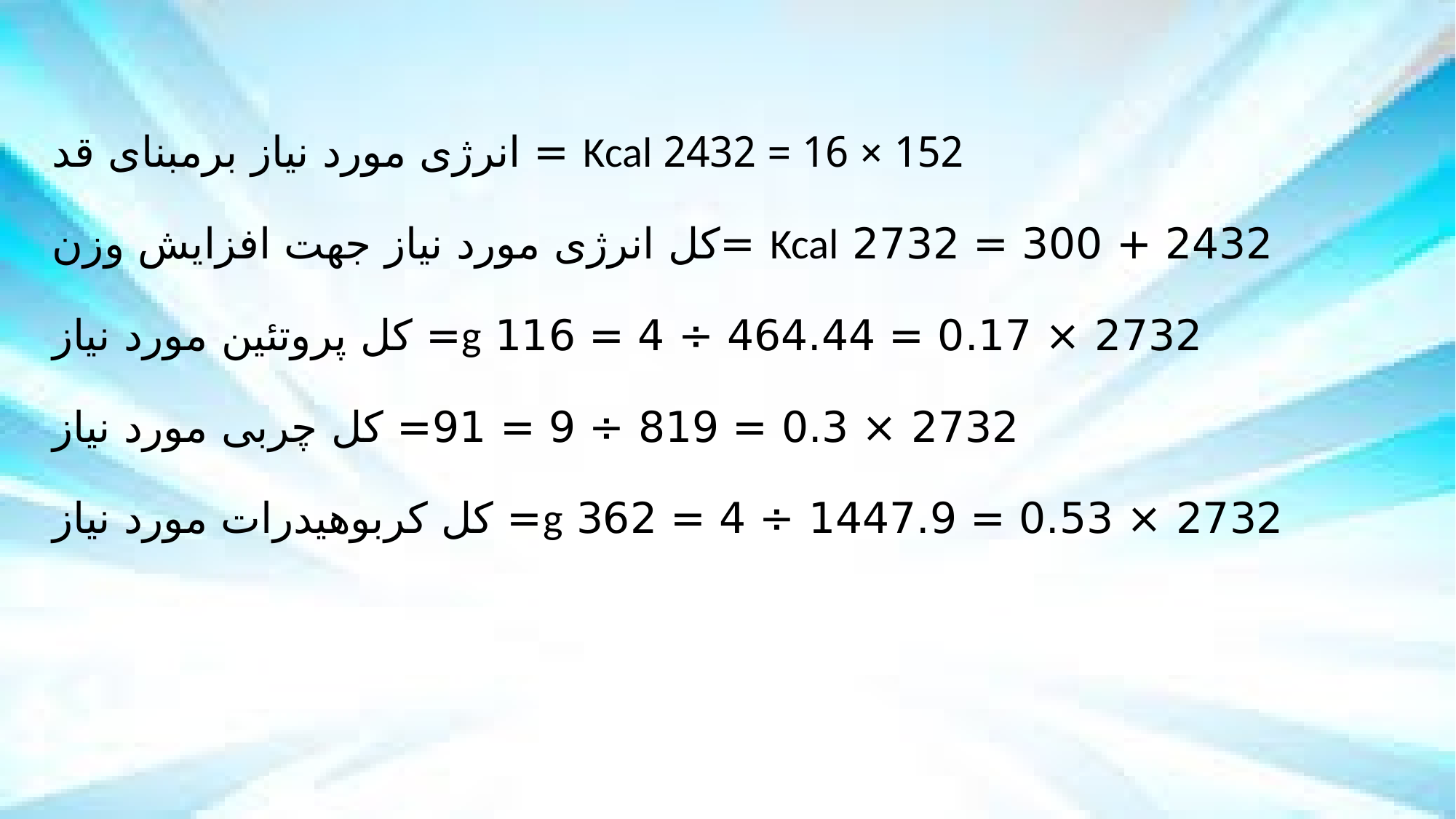

152 × 16 = 2432 Kcal = انرژی مورد نیاز برمبنای قد
2432 + 300 = 2732 Kcal =کل انرژی مورد نیاز جهت افزایش وزن
2732 × 0.17 = 464.44 ÷ 4 = 116 g= کل پروتئین مورد نیاز
2732 × 0.3 = 819 ÷ 9 = 91= کل چربی مورد نیاز
2732 × 0.53 = 1447.9 ÷ 4 = 362 g= کل کربوهیدرات مورد نیاز